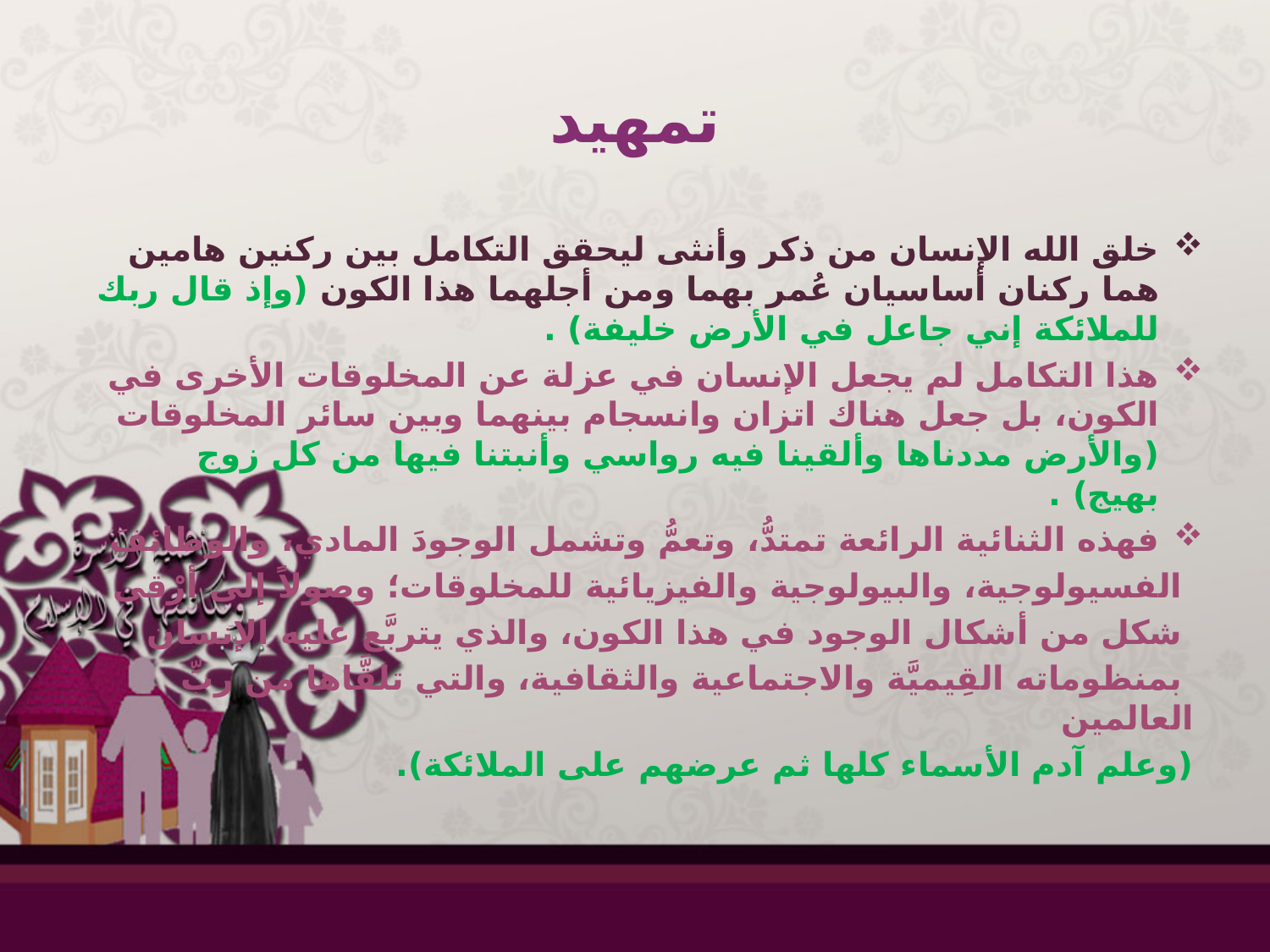

# تمهيد
خلق الله الإنسان من ذكر وأنثى ليحقق التكامل بين ركنين هامين هما ركنان أساسيان عُمر بهما ومن أجلهما هذا الكون (وإذ قال ربك للملائكة إني جاعل في الأرض خليفة) .
هذا التكامل لم يجعل الإنسان في عزلة عن المخلوقات الأخرى في الكون، بل جعل هناك اتزان وانسجام بينهما وبين سائر المخلوقات (والأرض مددناها وألقينا فيه رواسي وأنبتنا فيها من كل زوج بهيج) .
فهذه الثنائية الرائعة تمتدُّ، وتعمُّ وتشمل الوجودَ المادي، والوظائفَ
 الفسيولوجية، والبيولوجية والفيزيائية للمخلوقات؛ وصولاً إلى أرْقى
 شكل من أشكال الوجود في هذا الكون، والذي يتربَّع عليه الإنسان
 بمنظوماته القِيميَّة والاجتماعية والثقافية، والتي تلقَّاها من ربِّ العالمين
(وعلم آدم الأسماء كلها ثم عرضهم على الملائكة).